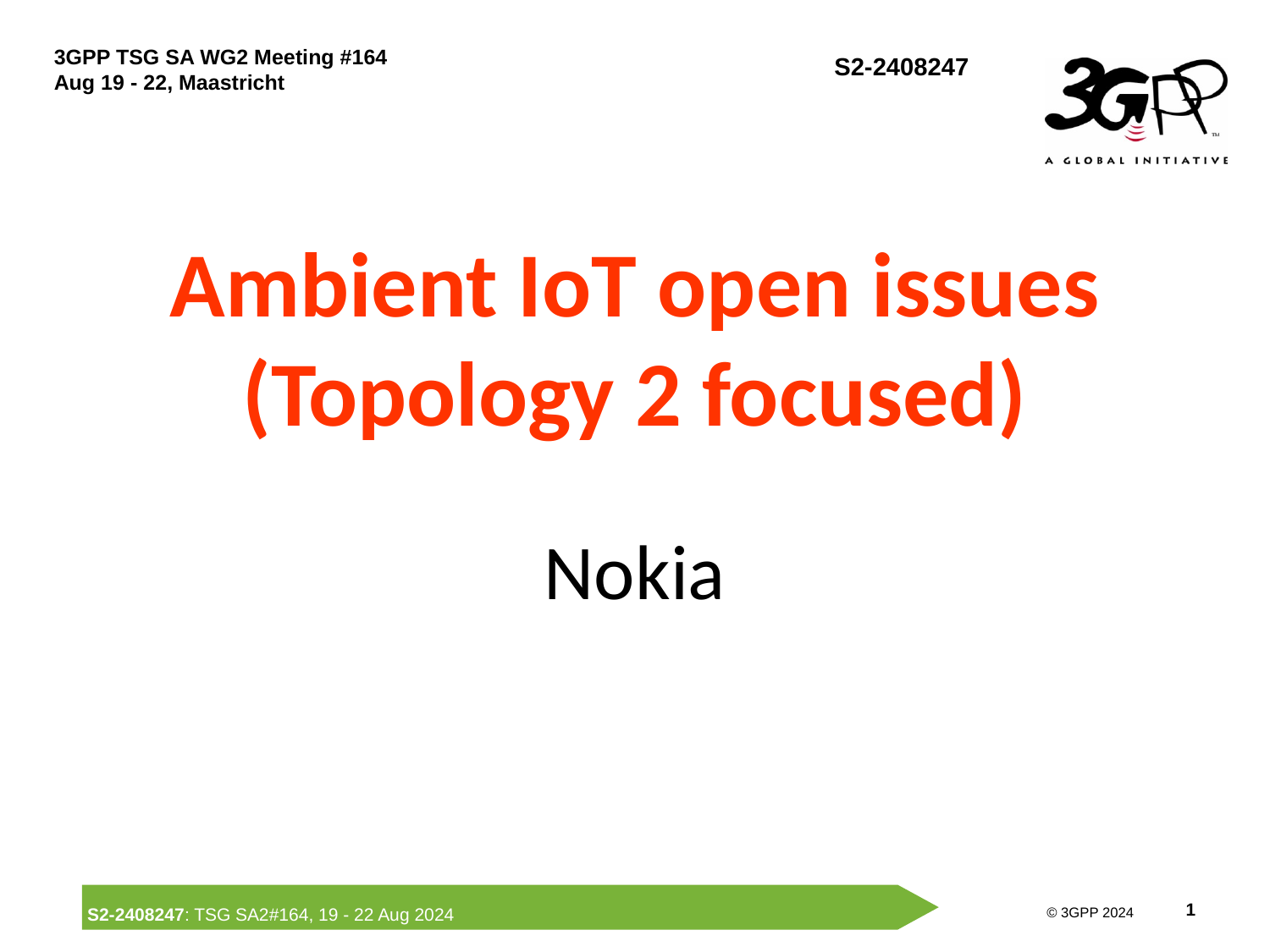

Ambient IoT open issues
(Topology 2 focused)
Nokia